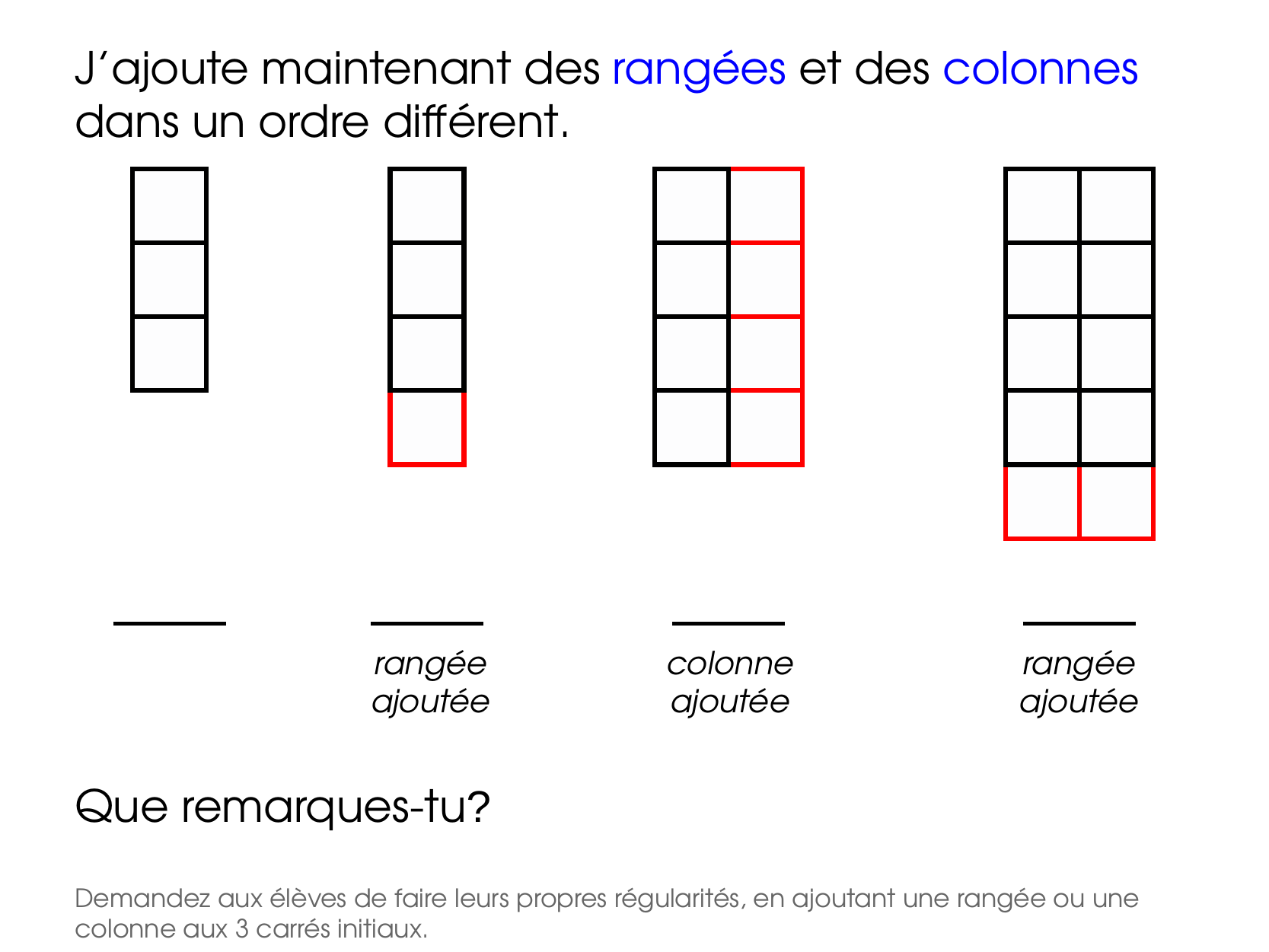

J’ajoute maintenant des rangées et des colonnes dans un ordre différent.

rangée ajoutée

colonne ajoutée

rangée ajoutée
Que remarques-tu?
Demandez aux élèves de faire leurs propres régularités, en ajoutant une rangée ou une colonne aux 3 carrés initiaux.